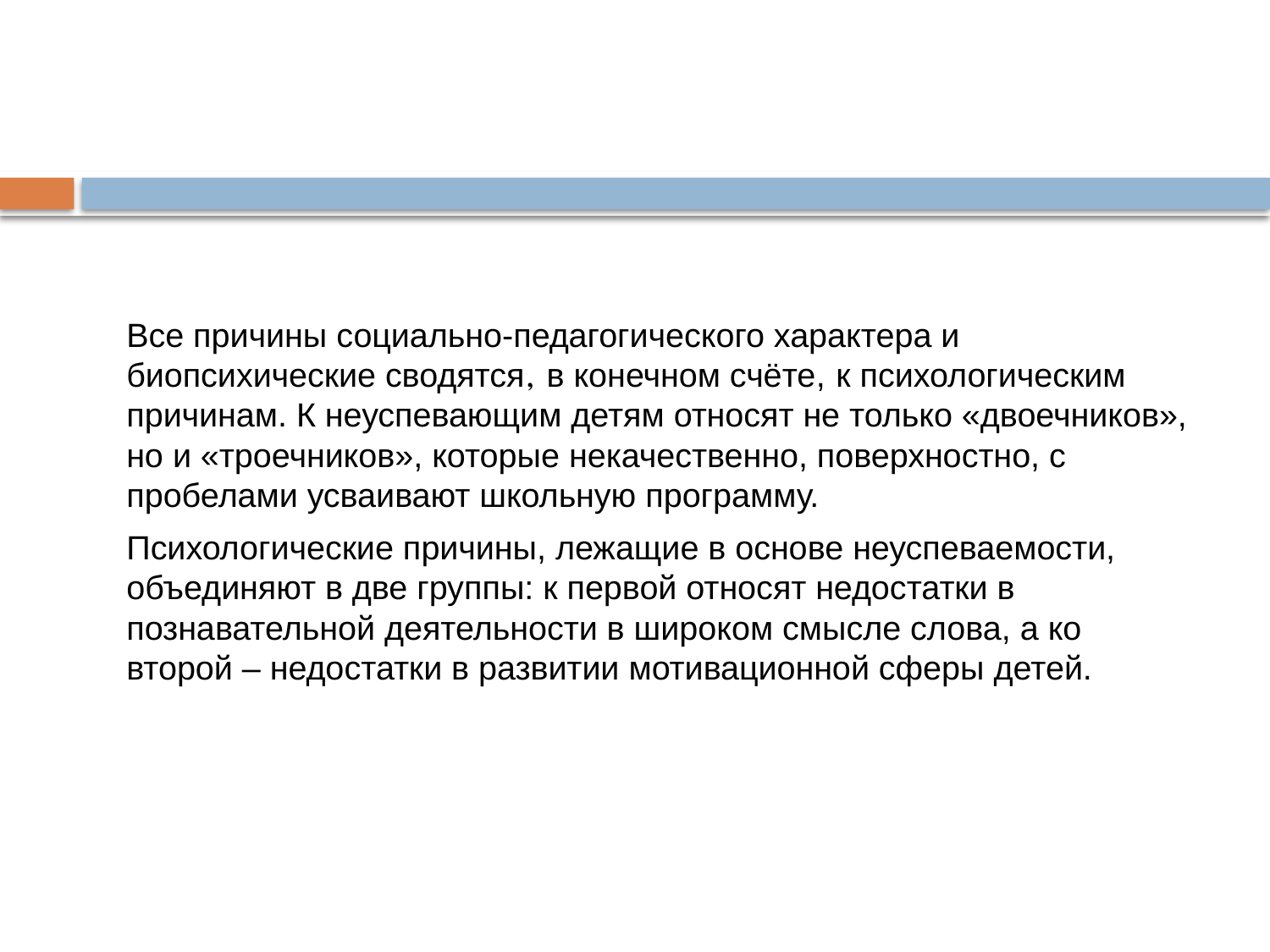

Все причины социально-педагогического характера и биопсихические сводятся, в конечном счёте, к психологическим причинам. К неуспевающим детям относят не только «двоечников», но и «троечников», которые некачественно, поверхностно, с пробелами усваивают школьную программу.
	Психологические причины, лежащие в основе неуспеваемости, объединяют в две группы: к первой относят недостатки в познавательной деятельности в широком смысле слова, а ко второй – недостатки в развитии мотивационной сферы детей.